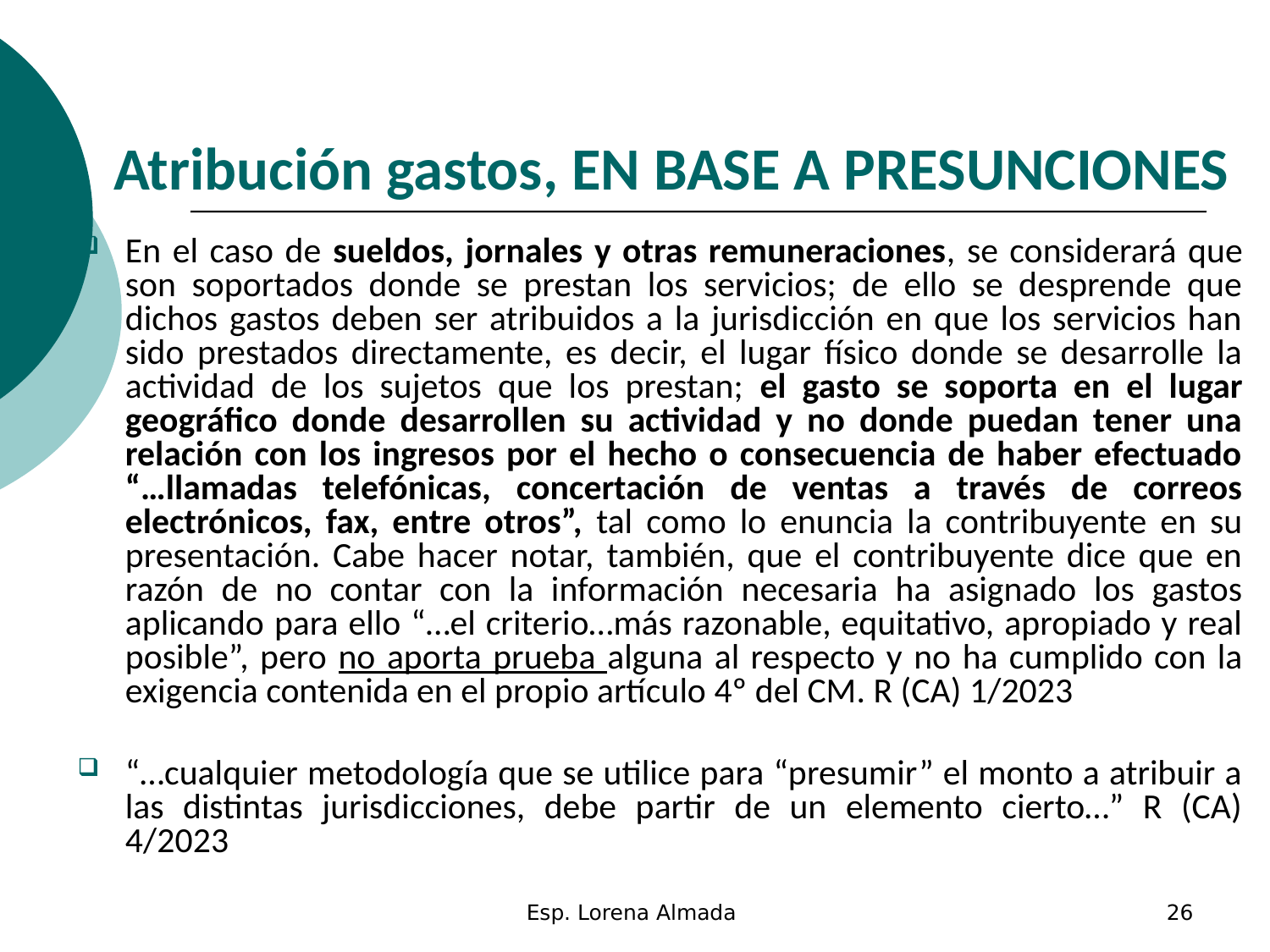

# Atribución gastos, EN BASE A PRESUNCIONES

En el caso de sueldos, jornales y otras remuneraciones, se considerará que son soportados donde se prestan los servicios; de ello se desprende que dichos gastos deben ser atribuidos a la jurisdicción en que los servicios han sido prestados directamente, es decir, el lugar físico donde se desarrolle la actividad de los sujetos que los prestan; el gasto se soporta en el lugar geográfico donde desarrollen su actividad y no donde puedan tener una relación con los ingresos por el hecho o consecuencia de haber efectuado “…llamadas telefónicas, concertación de ventas a través de correos electrónicos, fax, entre otros”, tal como lo enuncia la contribuyente en su presentación. Cabe hacer notar, también, que el contribuyente dice que en razón de no contar con la información necesaria ha asignado los gastos aplicando para ello “…el criterio…más razonable, equitativo, apropiado y real posible”, pero no aporta prueba alguna al respecto y no ha cumplido con la exigencia contenida en el propio artículo 4º del CM. R (CA) 1/2023

“…cualquier metodología que se utilice para “presumir” el monto a atribuir a las distintas jurisdicciones, debe partir de un elemento cierto…” R (CA) 4/2023

Esp. Lorena Almada
26